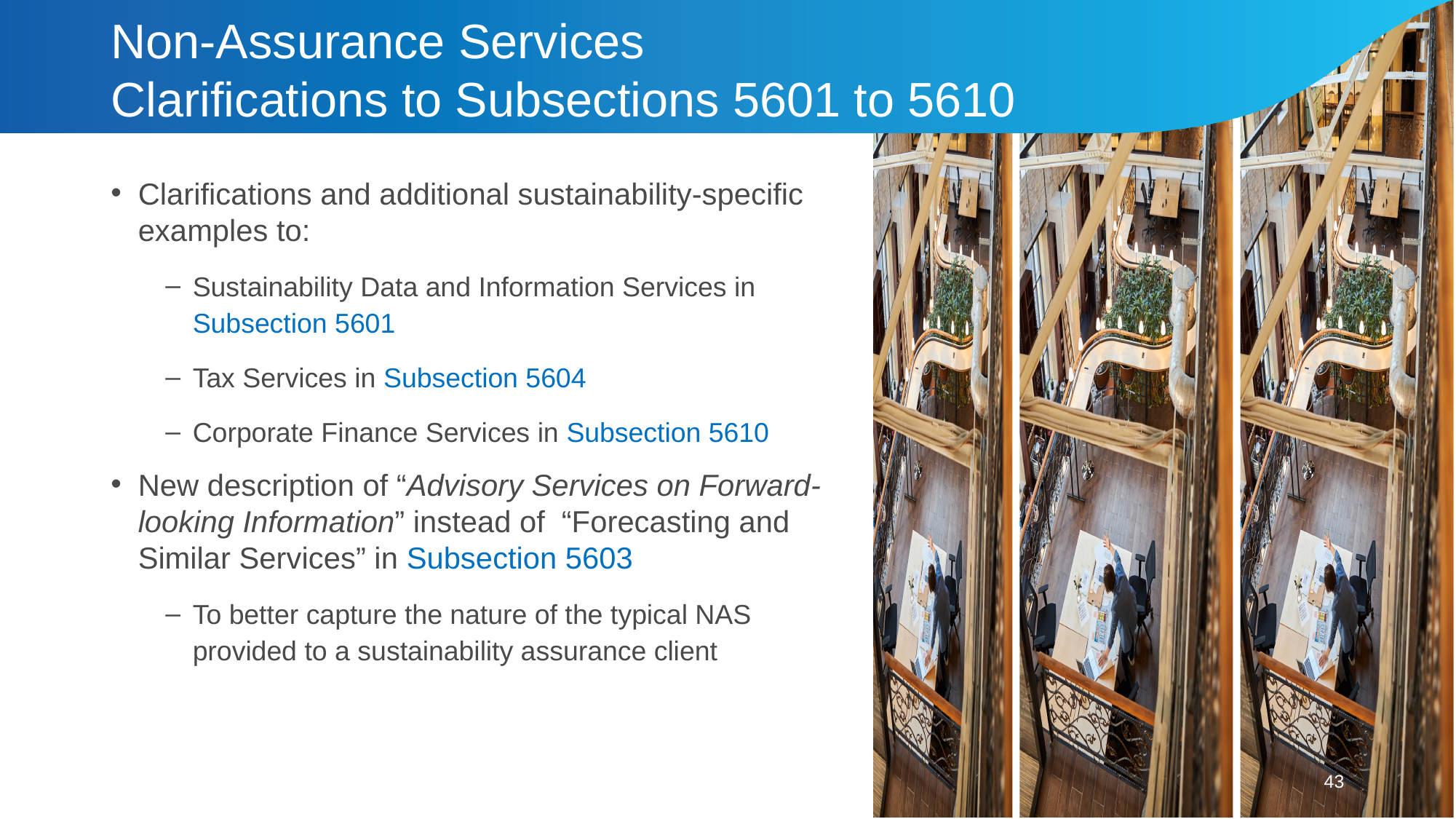

# Non-Assurance Services Clarifications to Subsections 5601 to 5610
Clarifications and additional sustainability-specific examples to:
Sustainability Data and Information Services in Subsection 5601
Tax Services in Subsection 5604
Corporate Finance Services in Subsection 5610
New description of “Advisory Services on Forward-looking Information” instead of  “Forecasting and Similar Services” in Subsection 5603
To better capture the nature of the typical NAS provided to a sustainability assurance client

43